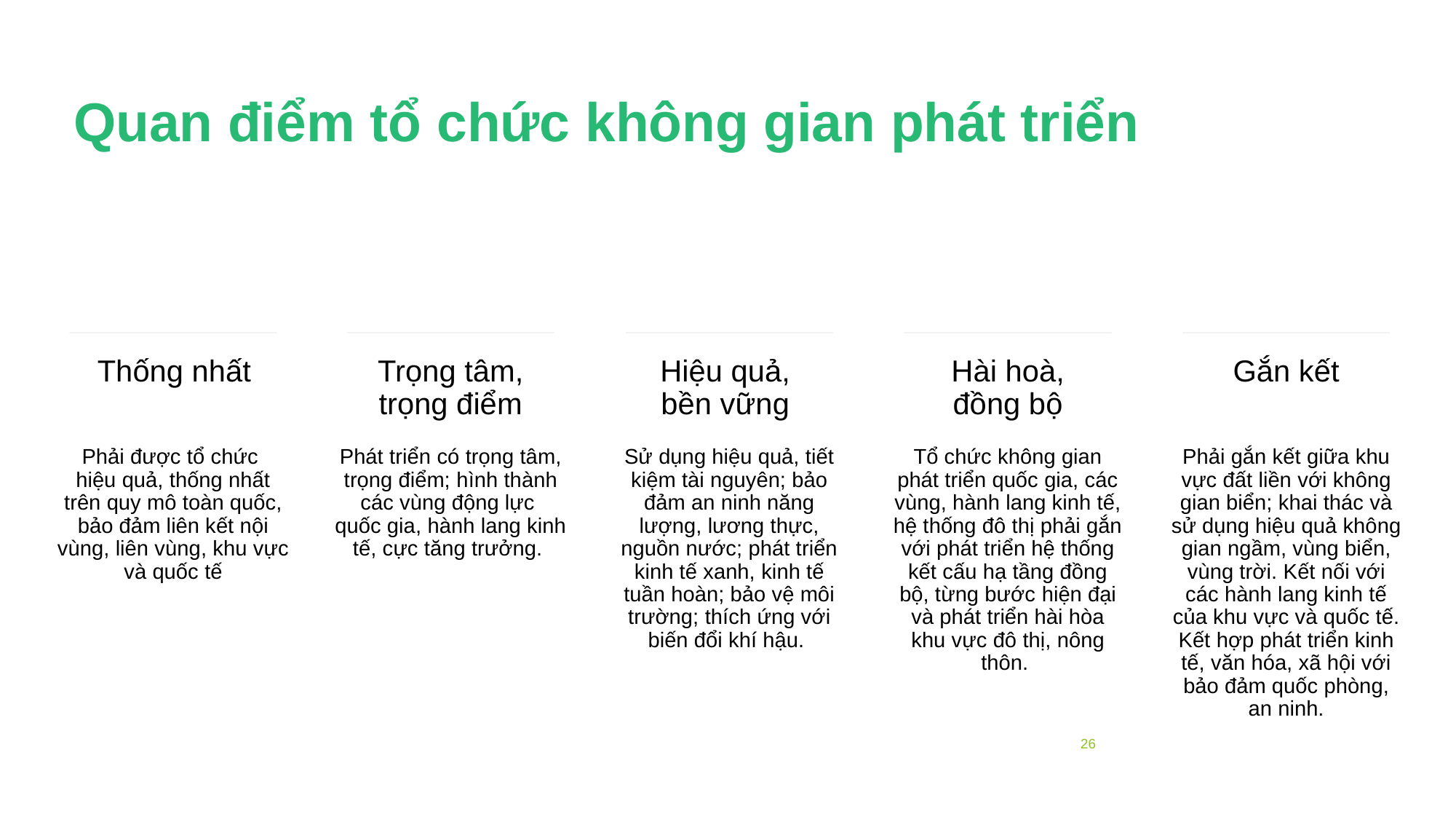

# Quan điểm tổ chức không gian phát triển

Thống nhất
Trọng tâm,
 trọng điểm
Hiệu quả,
bền vững
Hài hoà,
đồng bộ
Gắn kết
Phải được tổ chức
hiệu quả, thống nhất trên quy mô toàn quốc, bảo đảm liên kết nội vùng, liên vùng, khu vực và quốc tế
Phát triển có trọng tâm, trọng điểm; hình thành các vùng động lực
quốc gia, hành lang kinh tế, cực tăng trưởng.
Sử dụng hiệu quả, tiết kiệm tài nguyên; bảo đảm an ninh năng lượng, lương thực, nguồn nước; phát triển kinh tế xanh, kinh tế tuần hoàn; bảo vệ môi trường; thích ứng với biến đổi khí hậu.
Tổ chức không gian phát triển quốc gia, các vùng, hành lang kinh tế, hệ thống đô thị phải gắn với phát triển hệ thống kết cấu hạ tầng đồng bộ, từng bước hiện đại và phát triển hài hòa khu vực đô thị, nông thôn.
Phải gắn kết giữa khu vực đất liền với không gian biển; khai thác và sử dụng hiệu quả không gian ngầm, vùng biển, vùng trời. Kết nối với các hành lang kinh tế của khu vực và quốc tế. Kết hợp phát triển kinh tế, văn hóa, xã hội với bảo đảm quốc phòng, an ninh.
26